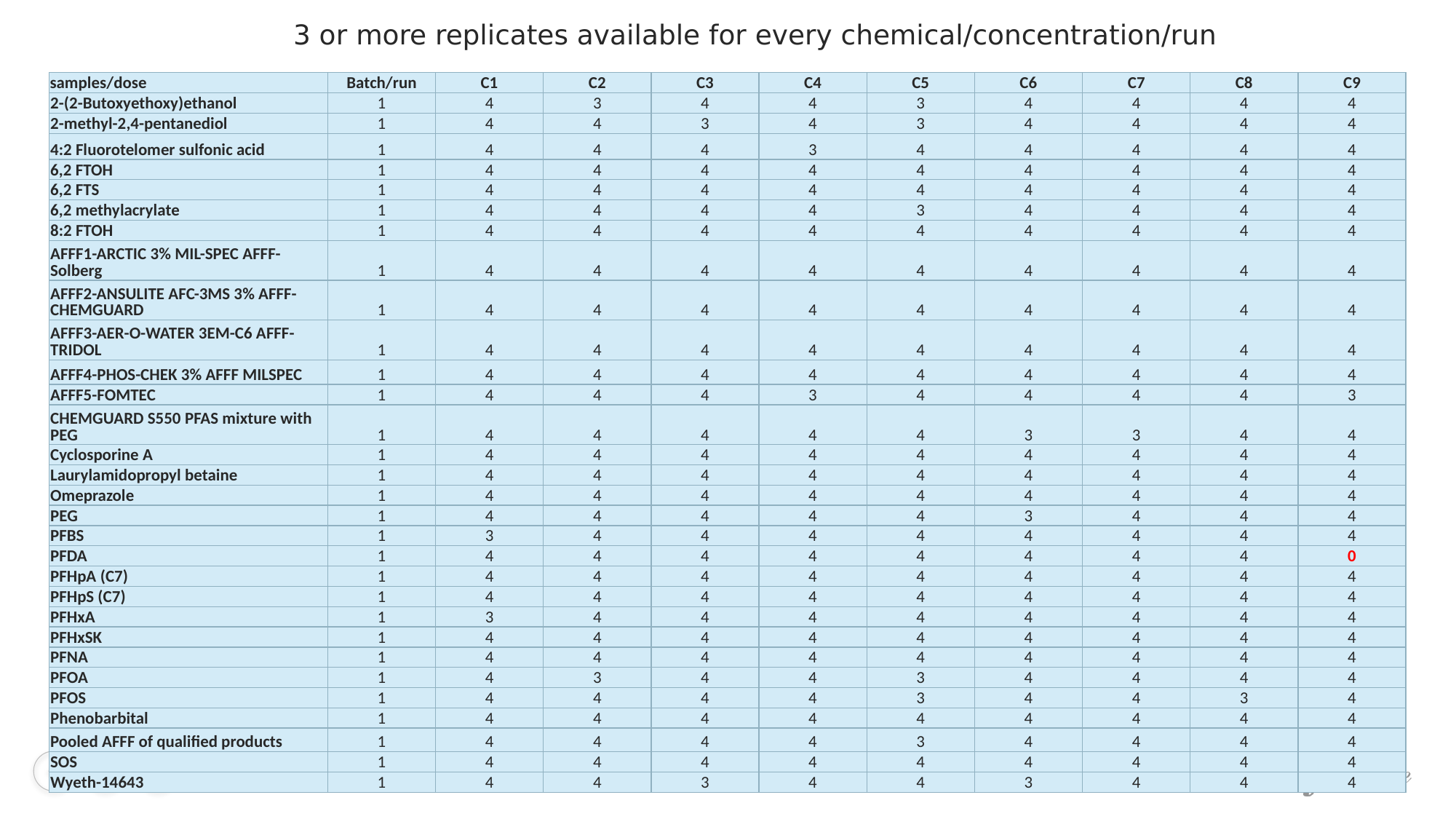

3 or more replicates available for every chemical/concentration/run
| samples/dose | Batch/run | C1 | C2 | C3 | C4 | C5 | C6 | C7 | C8 | C9 |
| --- | --- | --- | --- | --- | --- | --- | --- | --- | --- | --- |
| 2-(2-Butoxyethoxy)ethanol | 1 | 4 | 3 | 4 | 4 | 3 | 4 | 4 | 4 | 4 |
| 2-methyl-2,4-pentanediol | 1 | 4 | 4 | 3 | 4 | 3 | 4 | 4 | 4 | 4 |
| 4:2 Fluorotelomer sulfonic acid | 1 | 4 | 4 | 4 | 3 | 4 | 4 | 4 | 4 | 4 |
| 6,2 FTOH | 1 | 4 | 4 | 4 | 4 | 4 | 4 | 4 | 4 | 4 |
| 6,2 FTS | 1 | 4 | 4 | 4 | 4 | 4 | 4 | 4 | 4 | 4 |
| 6,2 methylacrylate | 1 | 4 | 4 | 4 | 4 | 3 | 4 | 4 | 4 | 4 |
| 8:2 FTOH | 1 | 4 | 4 | 4 | 4 | 4 | 4 | 4 | 4 | 4 |
| AFFF1-ARCTIC 3% MIL-SPEC AFFF-Solberg | 1 | 4 | 4 | 4 | 4 | 4 | 4 | 4 | 4 | 4 |
| AFFF2-ANSULITE AFC-3MS 3% AFFF-CHEMGUARD | 1 | 4 | 4 | 4 | 4 | 4 | 4 | 4 | 4 | 4 |
| AFFF3-AER-O-WATER 3EM-C6 AFFF-TRIDOL | 1 | 4 | 4 | 4 | 4 | 4 | 4 | 4 | 4 | 4 |
| AFFF4-PHOS-CHEK 3% AFFF MILSPEC | 1 | 4 | 4 | 4 | 4 | 4 | 4 | 4 | 4 | 4 |
| AFFF5-FOMTEC | 1 | 4 | 4 | 4 | 3 | 4 | 4 | 4 | 4 | 3 |
| CHEMGUARD S550 PFAS mixture with PEG | 1 | 4 | 4 | 4 | 4 | 4 | 3 | 3 | 4 | 4 |
| Cyclosporine A | 1 | 4 | 4 | 4 | 4 | 4 | 4 | 4 | 4 | 4 |
| Laurylamidopropyl betaine | 1 | 4 | 4 | 4 | 4 | 4 | 4 | 4 | 4 | 4 |
| Omeprazole | 1 | 4 | 4 | 4 | 4 | 4 | 4 | 4 | 4 | 4 |
| PEG | 1 | 4 | 4 | 4 | 4 | 4 | 3 | 4 | 4 | 4 |
| PFBS | 1 | 3 | 4 | 4 | 4 | 4 | 4 | 4 | 4 | 4 |
| PFDA | 1 | 4 | 4 | 4 | 4 | 4 | 4 | 4 | 4 | 0 |
| PFHpA (C7) | 1 | 4 | 4 | 4 | 4 | 4 | 4 | 4 | 4 | 4 |
| PFHpS (C7) | 1 | 4 | 4 | 4 | 4 | 4 | 4 | 4 | 4 | 4 |
| PFHxA | 1 | 3 | 4 | 4 | 4 | 4 | 4 | 4 | 4 | 4 |
| PFHxSK | 1 | 4 | 4 | 4 | 4 | 4 | 4 | 4 | 4 | 4 |
| PFNA | 1 | 4 | 4 | 4 | 4 | 4 | 4 | 4 | 4 | 4 |
| PFOA | 1 | 4 | 3 | 4 | 4 | 3 | 4 | 4 | 4 | 4 |
| PFOS | 1 | 4 | 4 | 4 | 4 | 3 | 4 | 4 | 3 | 4 |
| Phenobarbital | 1 | 4 | 4 | 4 | 4 | 4 | 4 | 4 | 4 | 4 |
| Pooled AFFF of qualified products | 1 | 4 | 4 | 4 | 4 | 3 | 4 | 4 | 4 | 4 |
| SOS | 1 | 4 | 4 | 4 | 4 | 4 | 4 | 4 | 4 | 4 |
| Wyeth-14643 | 1 | 4 | 4 | 3 | 4 | 4 | 3 | 4 | 4 | 4 |